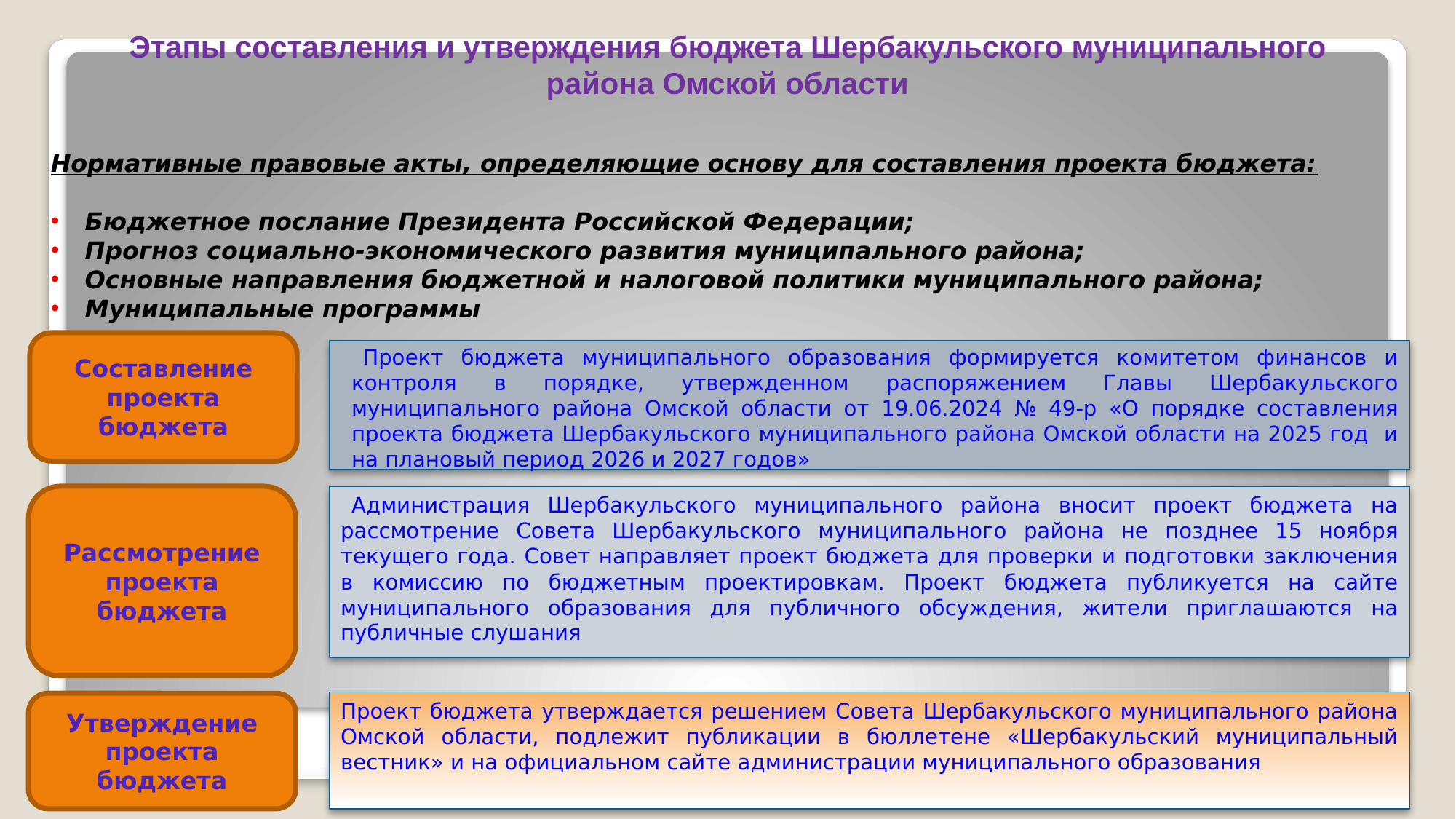

# Этапы составления и утверждения бюджета Шербакульского муниципального района Омской области
Нормативные правовые акты, определяющие основу для составления проекта бюджета:

Бюджетное послание Президента Российской Федерации;
Прогноз социально-экономического развития муниципального района;
Основные направления бюджетной и налоговой политики муниципального района;
Муниципальные программы
Составление проекта бюджета
Проект бюджета муниципального образования формируется комитетом финансов и контроля в порядке, утвержденном распоряжением Главы Шербакульского муниципального района Омской области от 19.06.2024 № 49-р «О порядке составления проекта бюджета Шербакульского муниципального района Омской области на 2025 год  и на плановый период 2026 и 2027 годов»
Рассмотрение проекта бюджета
Администрация Шербакульского муниципального района вносит проект бюджета на рассмотрение Совета Шербакульского муниципального района не позднее 15 ноября текущего года. Совет направляет проект бюджета для проверки и подготовки заключения в комиссию по бюджетным проектировкам. Проект бюджета публикуется на сайте муниципального образования для публичного обсуждения, жители приглашаются на публичные слушания
Проект бюджета утверждается решением Совета Шербакульского муниципального района Омской области, подлежит публикации в бюллетене «Шербакульский муниципальный вестник» и на официальном сайте администрации муниципального образования
Утверждение проекта бюджета